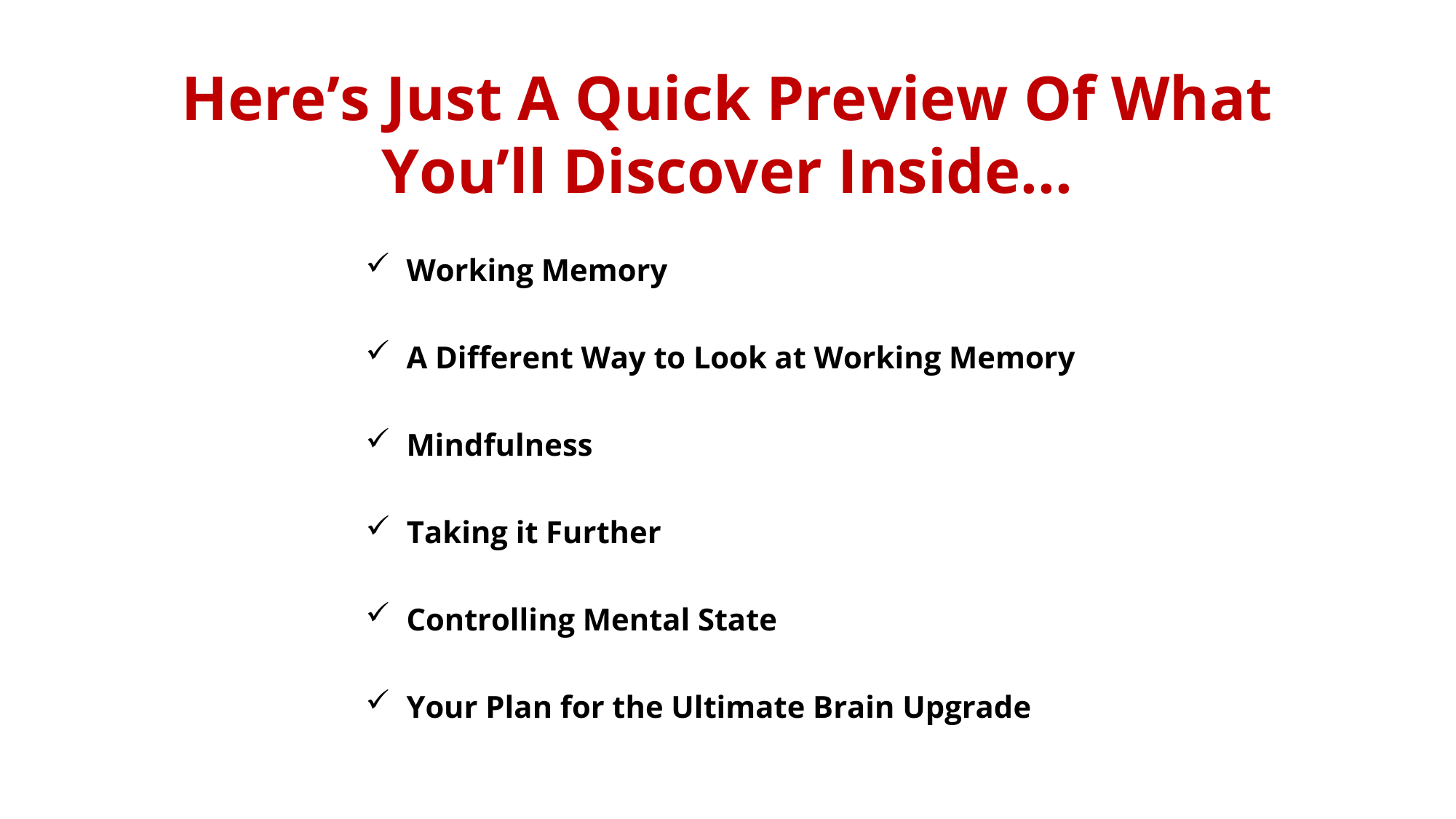

Here’s Just A Quick Preview Of What You’ll Discover Inside...
Working Memory
A Different Way to Look at Working Memory
Mindfulness
Taking it Further
Controlling Mental State
Your Plan for the Ultimate Brain Upgrade